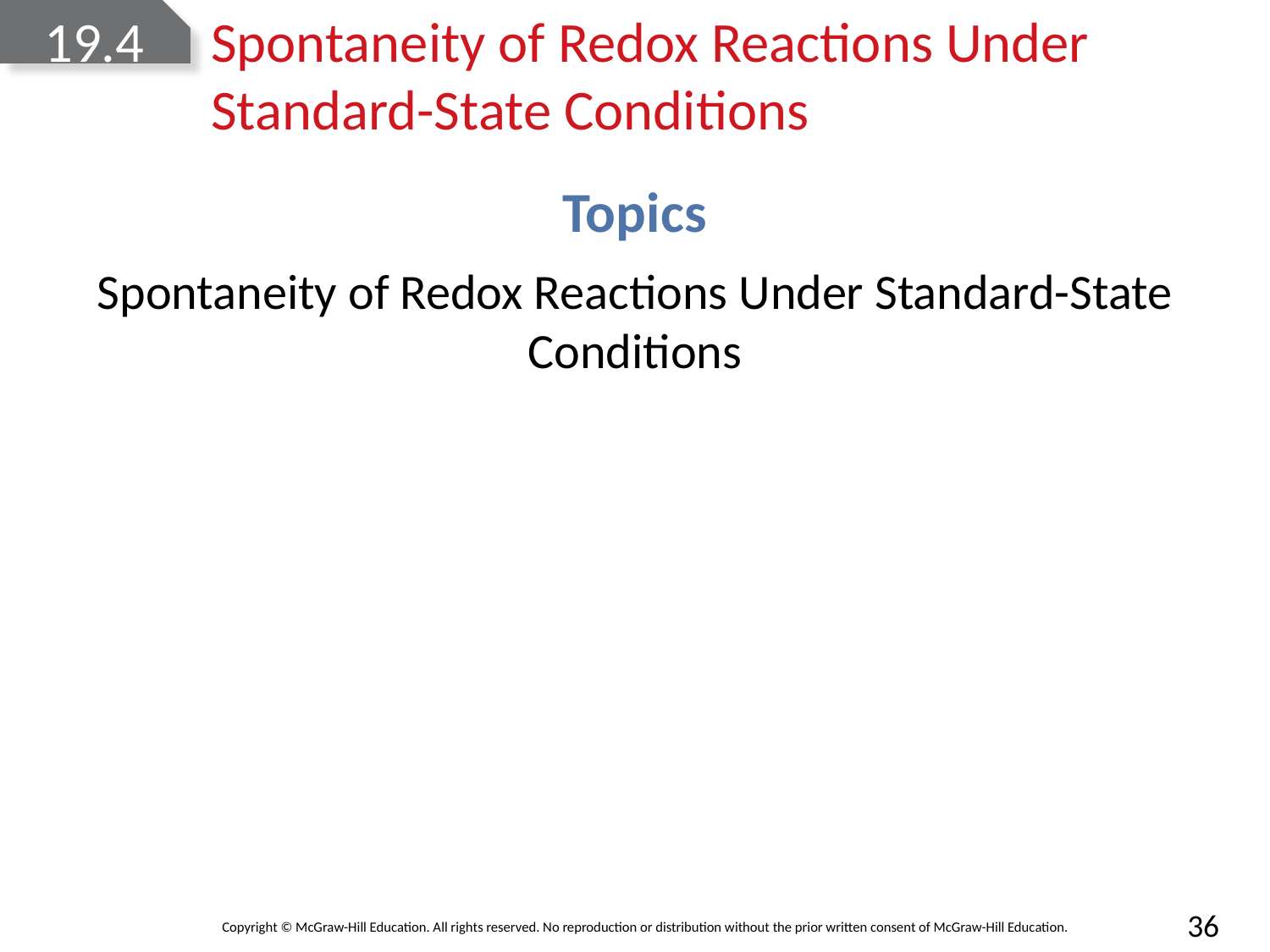

# 19.4	Spontaneity of Redox Reactions Under Standard-State Conditions
Topics
Spontaneity of Redox Reactions Under Standard-State Conditions